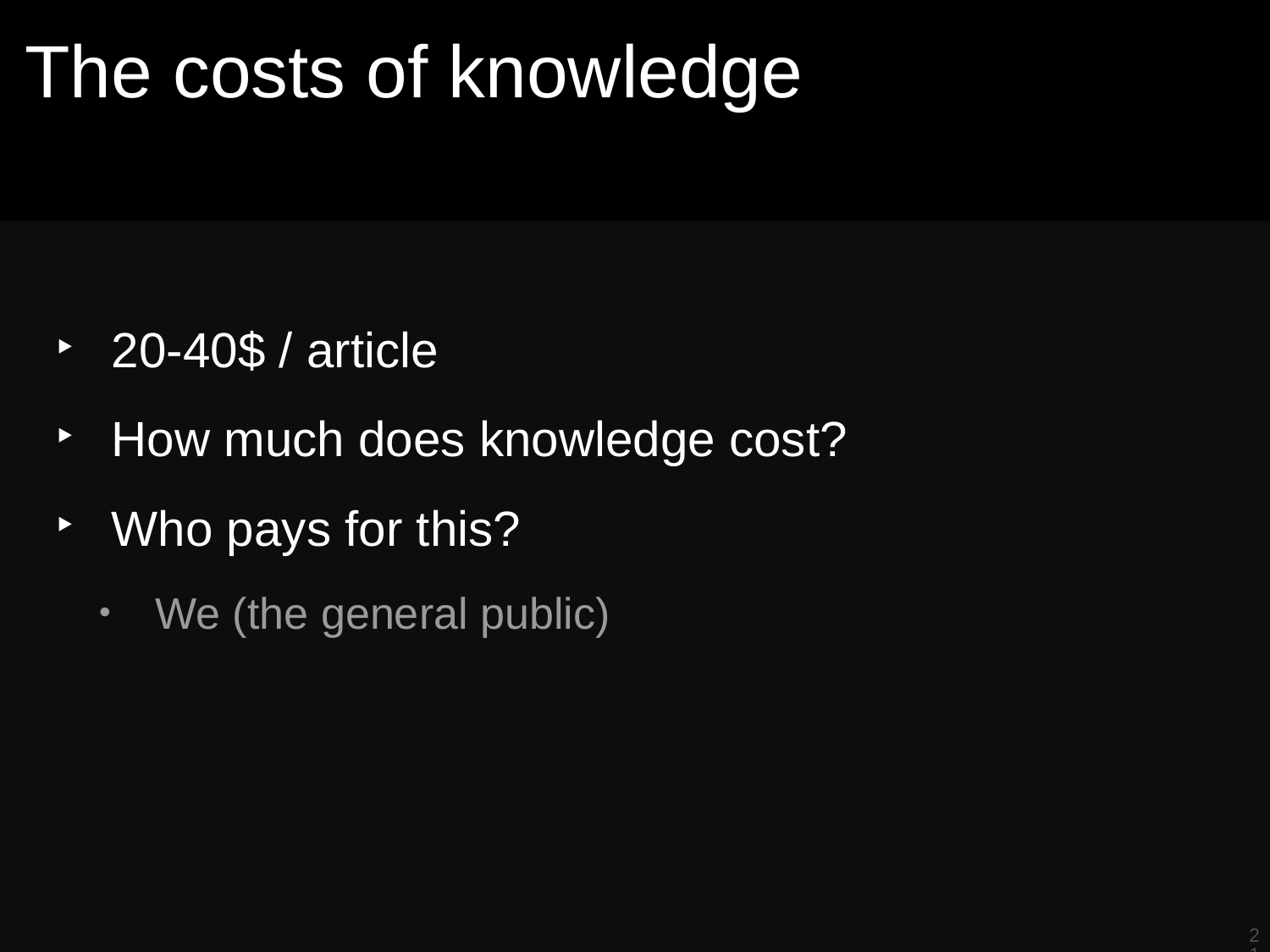

# The costs of knowledge
20-40$ / article
How much does knowledge cost?
Who pays for this?
We (the general public)
21